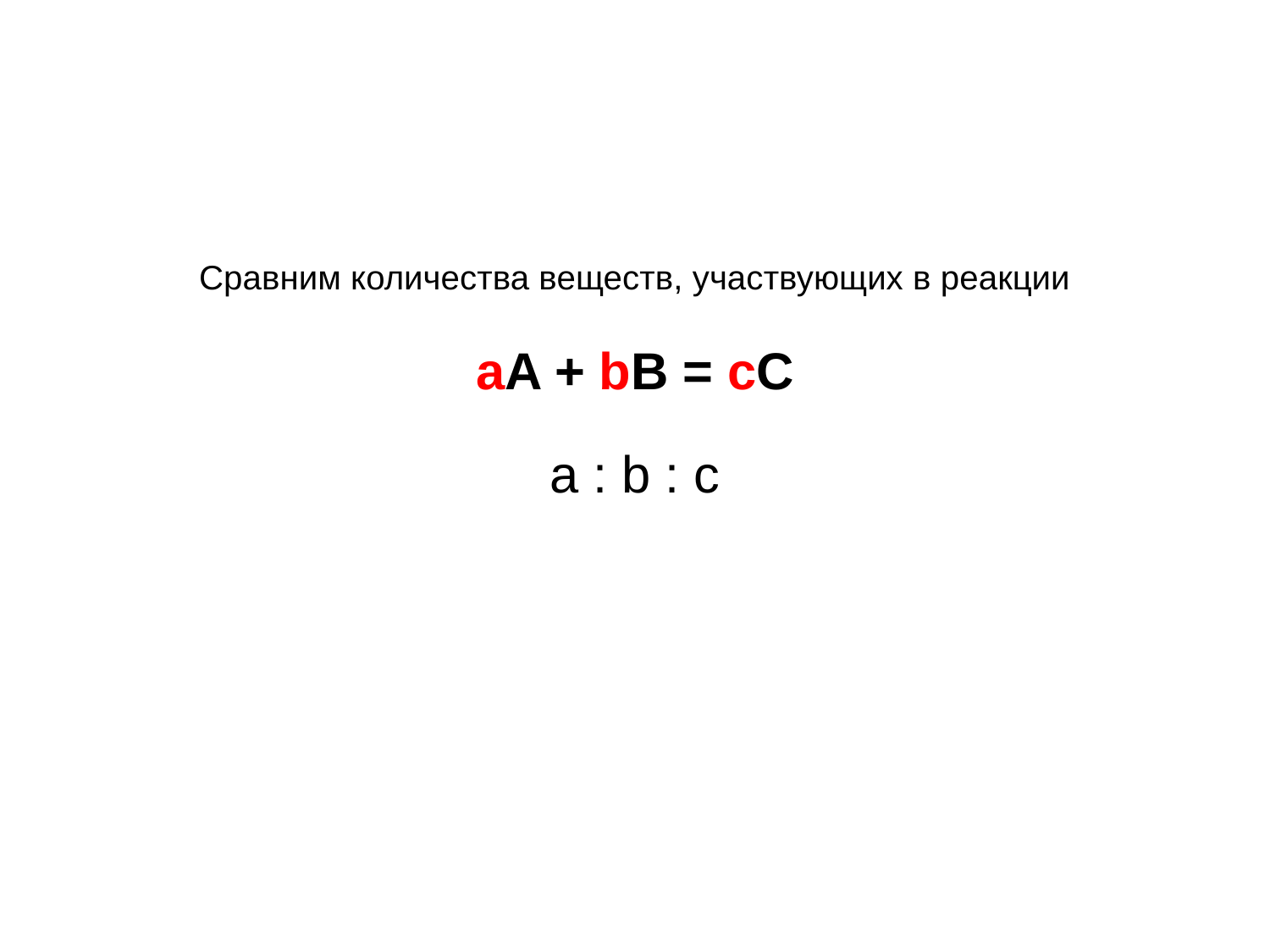

# Сравним количества веществ, участвующих в реакции aA + bB = cC a : b : c